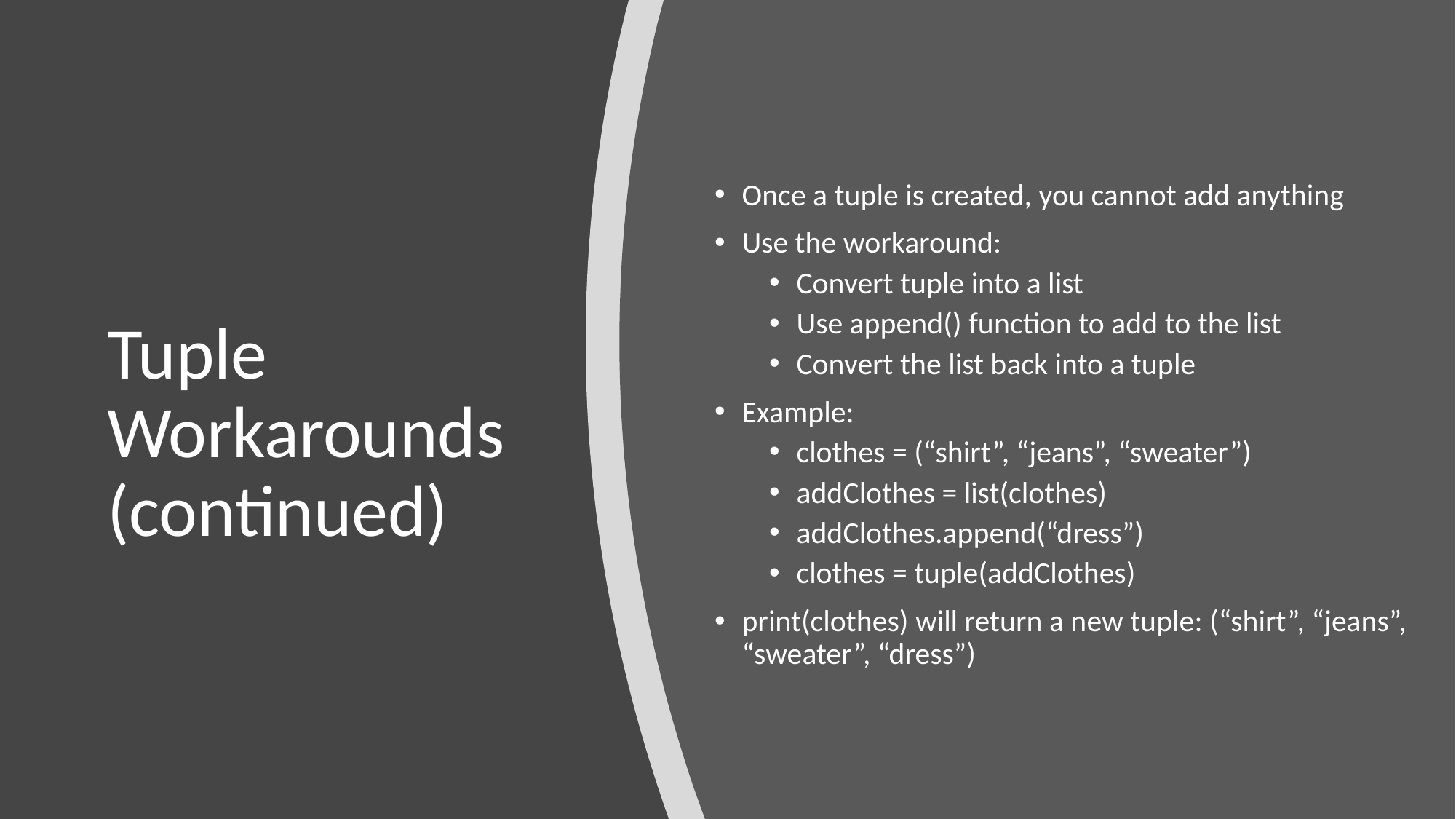

Once a tuple is created, you cannot add anything
Use the workaround:
Convert tuple into a list
Use append() function to add to the list
Convert the list back into a tuple
Example:
clothes = (“shirt”, “jeans”, “sweater”)
addClothes = list(clothes)
addClothes.append(“dress”)
clothes = tuple(addClothes)
print(clothes) will return a new tuple: (“shirt”, “jeans”, “sweater”, “dress”)
# Tuple Workarounds (continued)